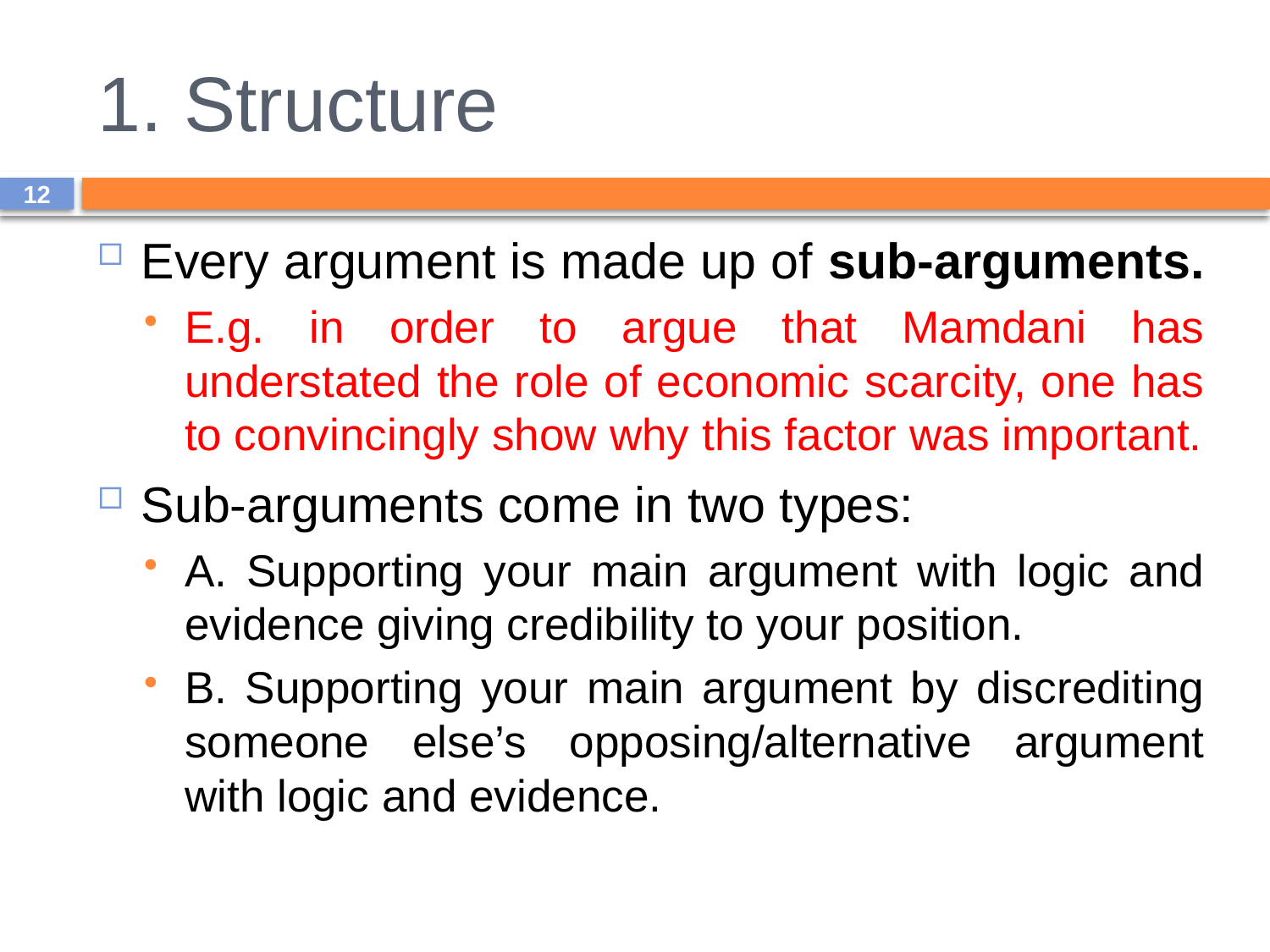

# 1. Structure
12
Every argument is made up of sub-arguments.
E.g. in order to argue that Mamdani has understated the role of economic scarcity, one has to convincingly show why this factor was important.
Sub-arguments come in two types:
A. Supporting your main argument with logic and evidence giving credibility to your position.
B. Supporting your main argument by discrediting someone else’s opposing/alternative argument with logic and evidence.